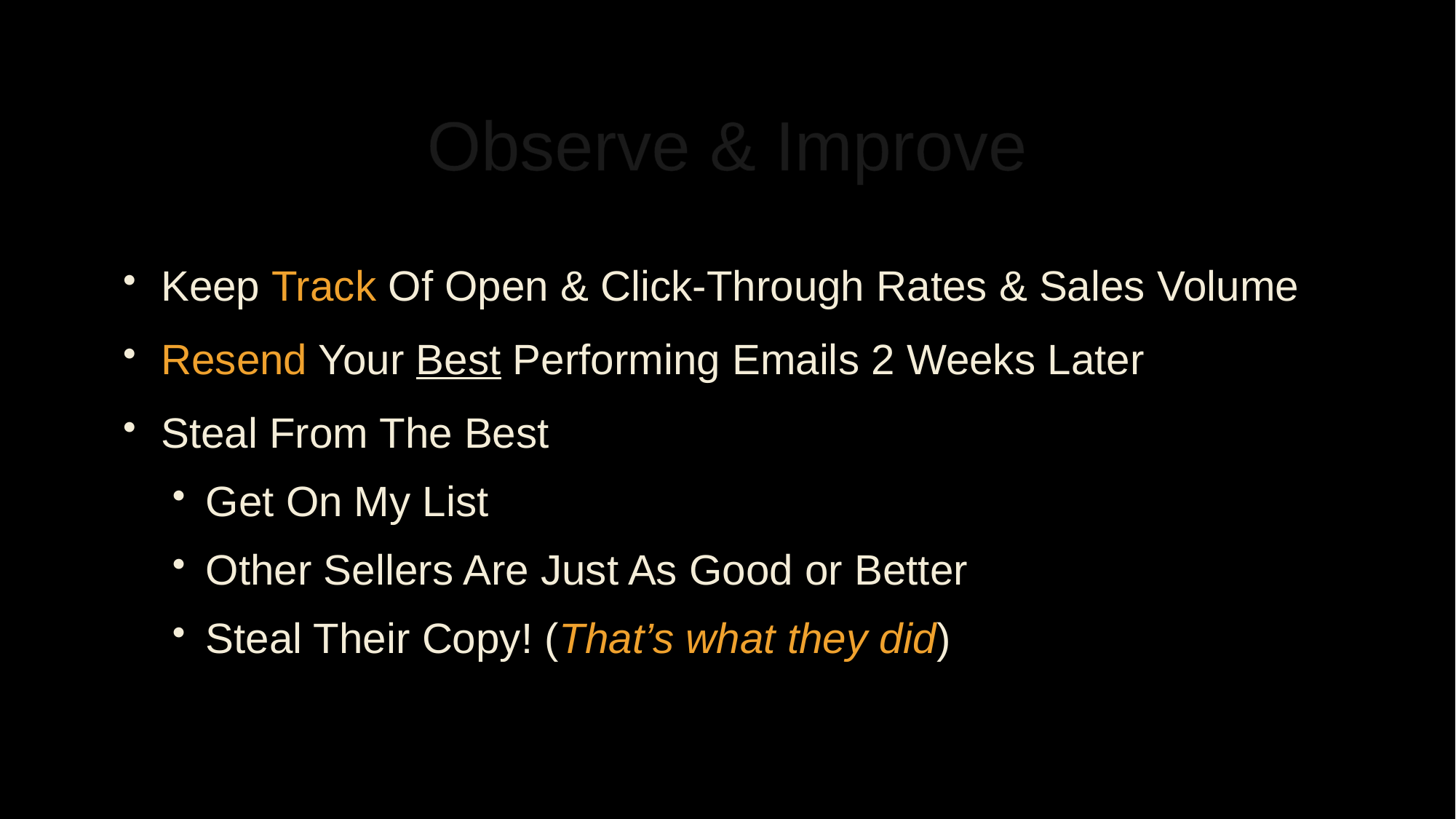

# Observe & Improve
Keep Track Of Open & Click-Through Rates & Sales Volume
Resend Your Best Performing Emails 2 Weeks Later
Steal From The Best
Get On My List
Other Sellers Are Just As Good or Better
Steal Their Copy! (That’s what they did)